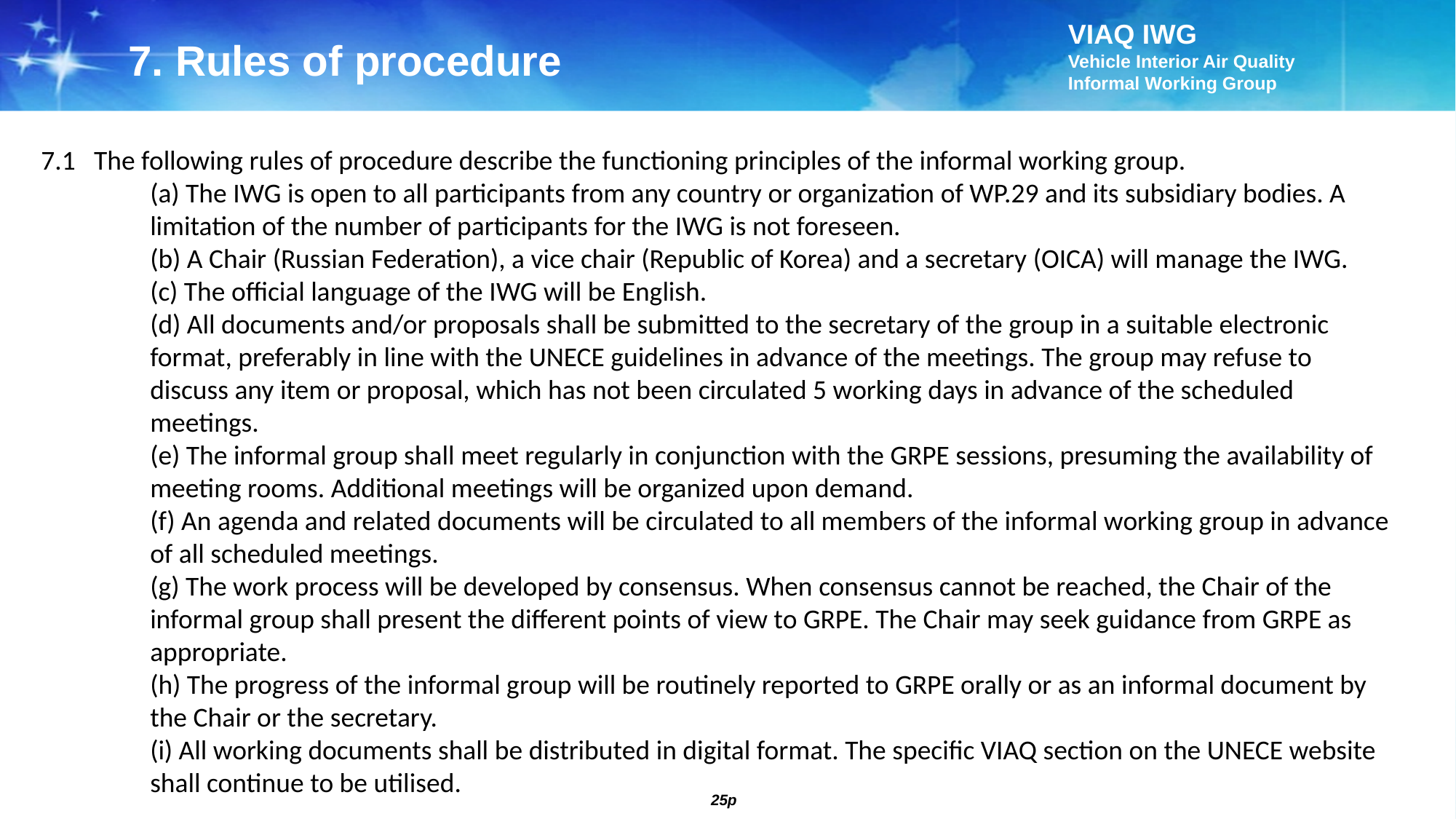

7. Rules of procedure
7.1   The following rules of procedure describe the functioning principles of the informal working group.
(a) The IWG is open to all participants from any country or organization of WP.29 and its subsidiary bodies. A limitation of the number of participants for the IWG is not foreseen.
(b) A Chair (Russian Federation), a vice chair (Republic of Korea) and a secretary (OICA) will manage the IWG.
(c) The official language of the IWG will be English.
(d) All documents and/or proposals shall be submitted to the secretary of the group in a suitable electronic format, preferably in line with the UNECE guidelines in advance of the meetings. The group may refuse to discuss any item or proposal, which has not been circulated 5 working days in advance of the scheduled meetings.
(e) The informal group shall meet regularly in conjunction with the GRPE sessions, presuming the availability of meeting rooms. Additional meetings will be organized upon demand.
(f) An agenda and related documents will be circulated to all members of the informal working group in advance of all scheduled meetings.
(g) The work process will be developed by consensus. When consensus cannot be reached, the Chair of the informal group shall present the different points of view to GRPE. The Chair may seek guidance from GRPE as appropriate.
(h) The progress of the informal group will be routinely reported to GRPE orally or as an informal document by the Chair or the secretary.
(i) All working documents shall be distributed in digital format. The specific VIAQ section on the UNECE website shall continue to be utilised.